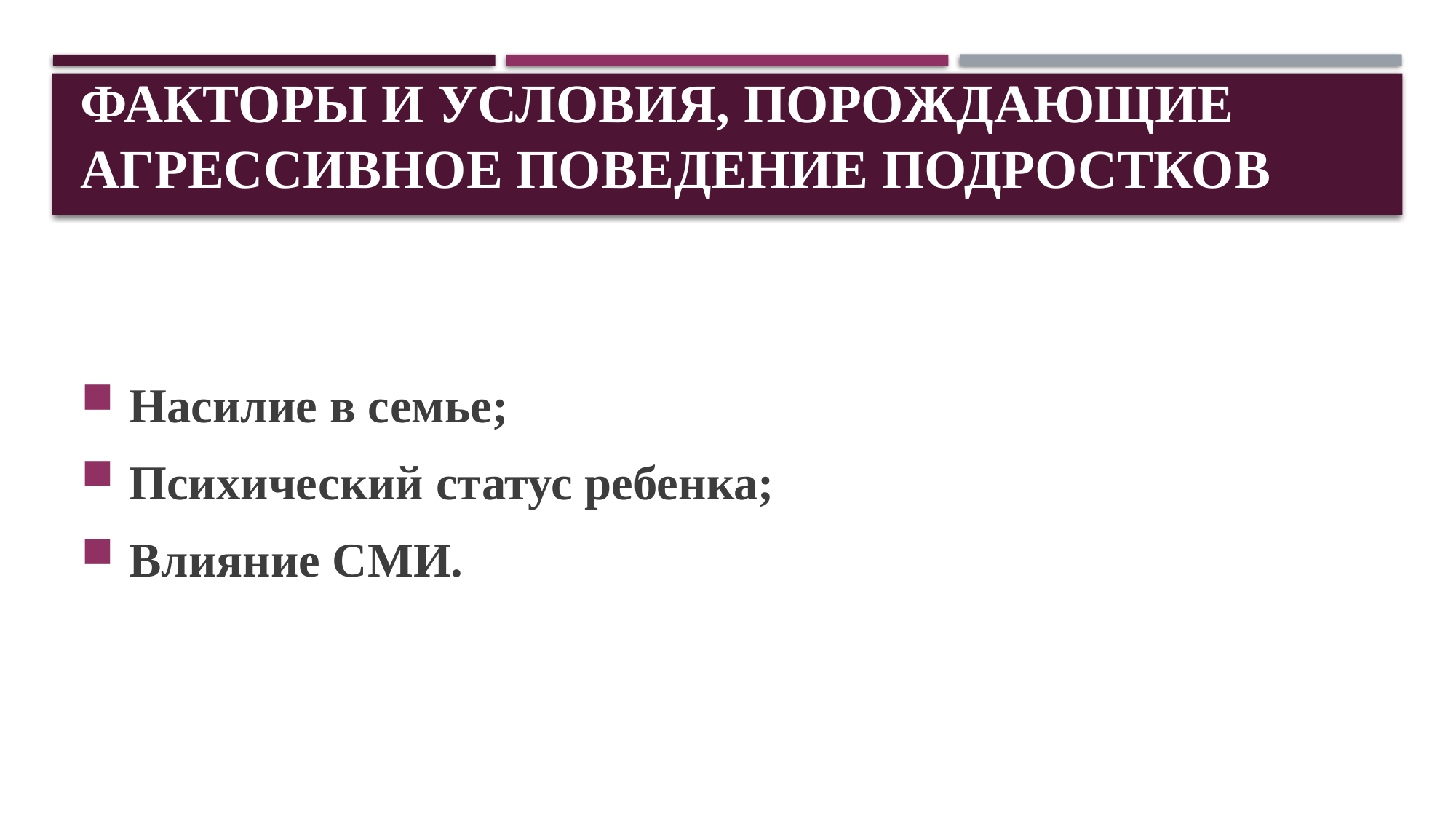

# Факторы и условия, порождающие агрессивное поведение подростков
 Насилие в семье;
 Психический статус ребенка;
 Влияние СМИ.